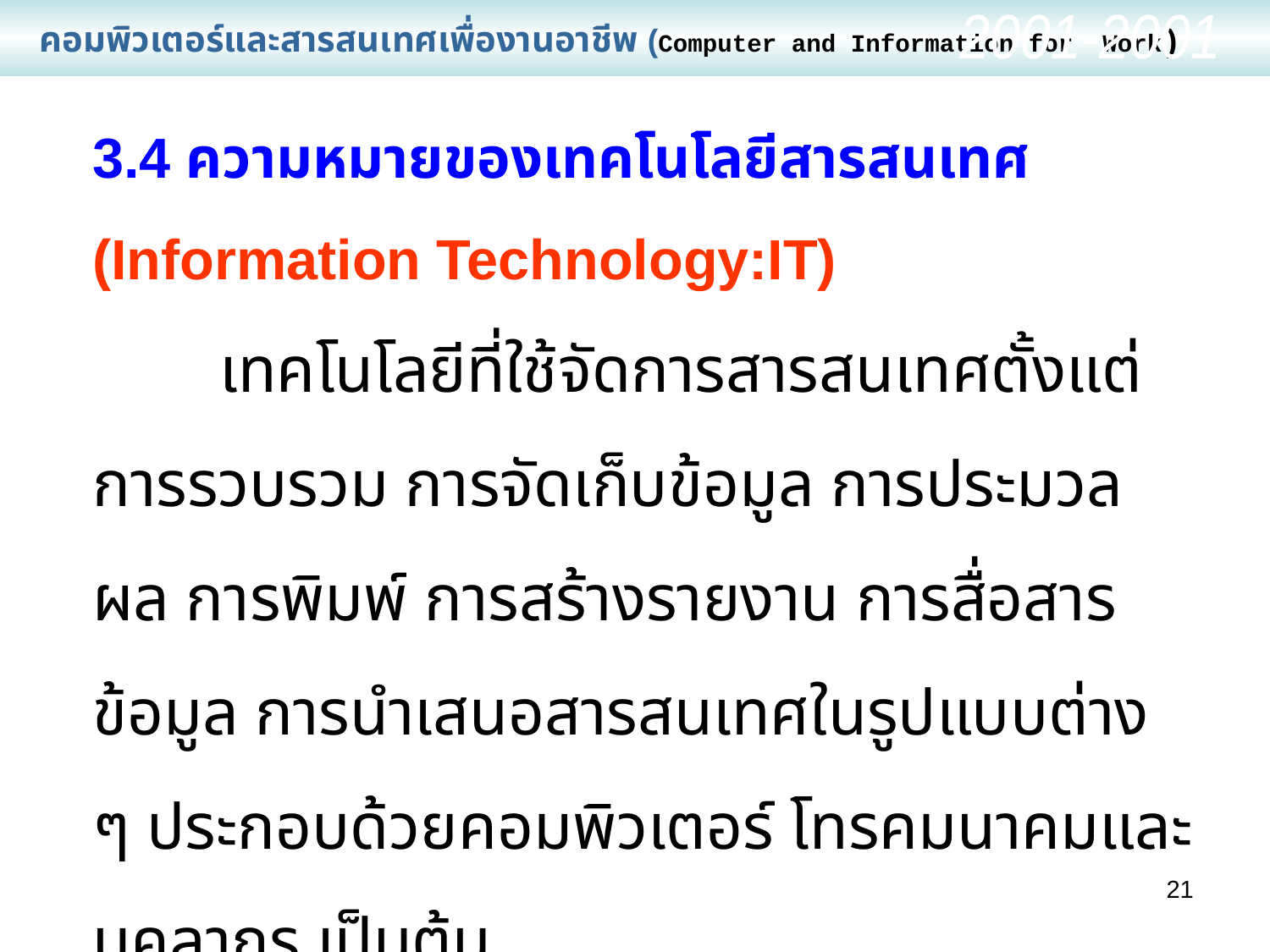

คอมพิวเตอร์และสารสนเทศเพื่องานอาชีพ (Computer and Information for  Work)
2001-2001
3.4 ความหมายของเทคโนโลยีสารสนเทศ (Information Technology:IT)
	เทคโนโลยีที่ใช้จัดการสารสนเทศตั้งแต่การรวบรวม การจัดเก็บข้อมูล การประมวลผล การพิมพ์ การสร้างรายงาน การสื่อสารข้อมูล การนำเสนอสารสนเทศในรูปแบบต่าง ๆ ประกอบด้วยคอมพิวเตอร์ โทรคมนาคมและบุคลากร เป็นต้น

21